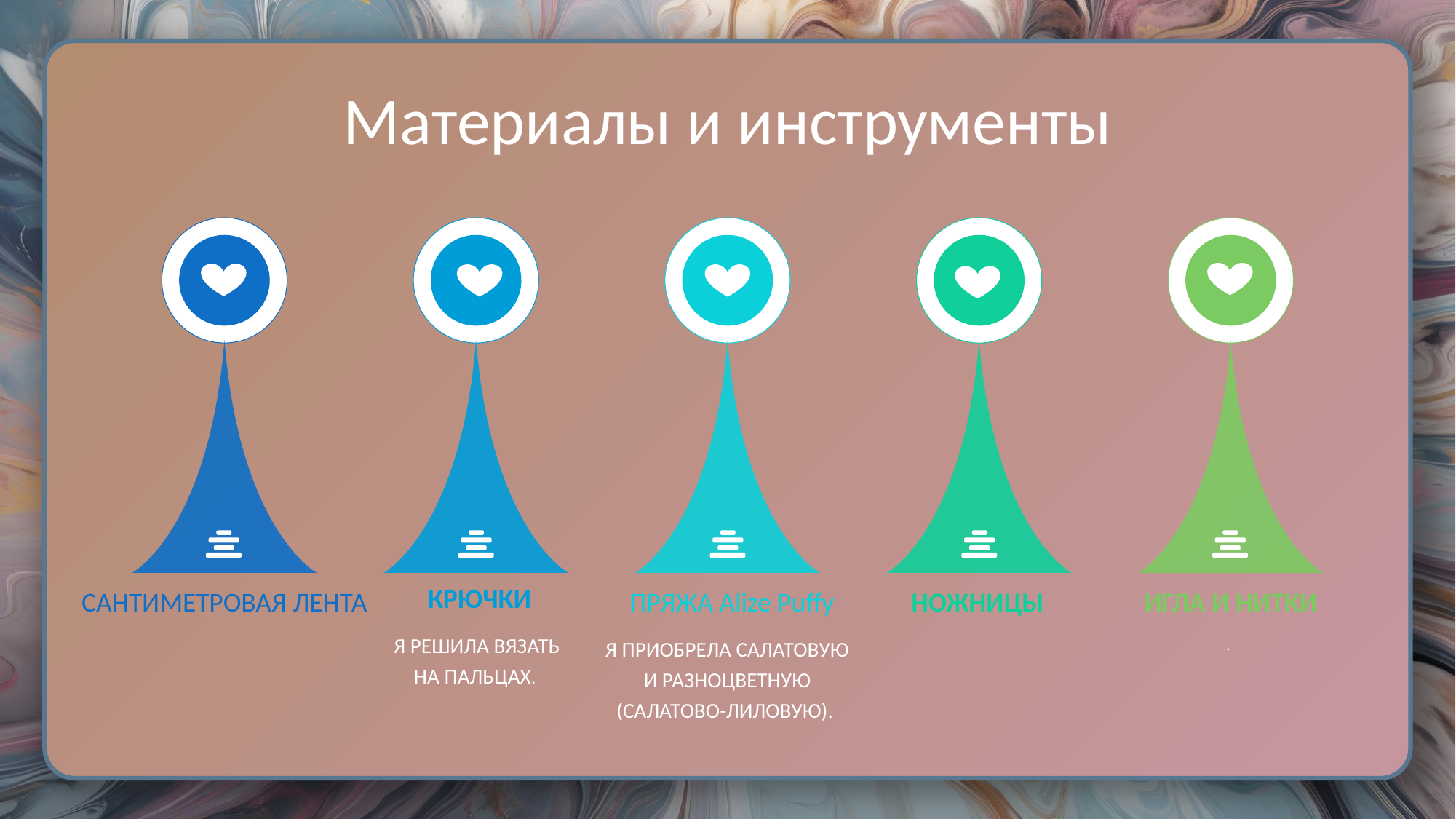

# Материалы и инструменты

КРЮЧКИ
САНТИМЕТРОВАЯ ЛЕНТА
ПРЯЖА Alize Puffy
НОЖНИЦЫ
ИГЛА И НИТКИ
.
Я РЕШИЛА ВЯЗАТЬ НА ПАЛЬЦАХ.
Я ПРИОБРЕЛА САЛАТОВУЮ И РАЗНОЦВЕТНУЮ (САЛАТОВО-ЛИЛОВУЮ).